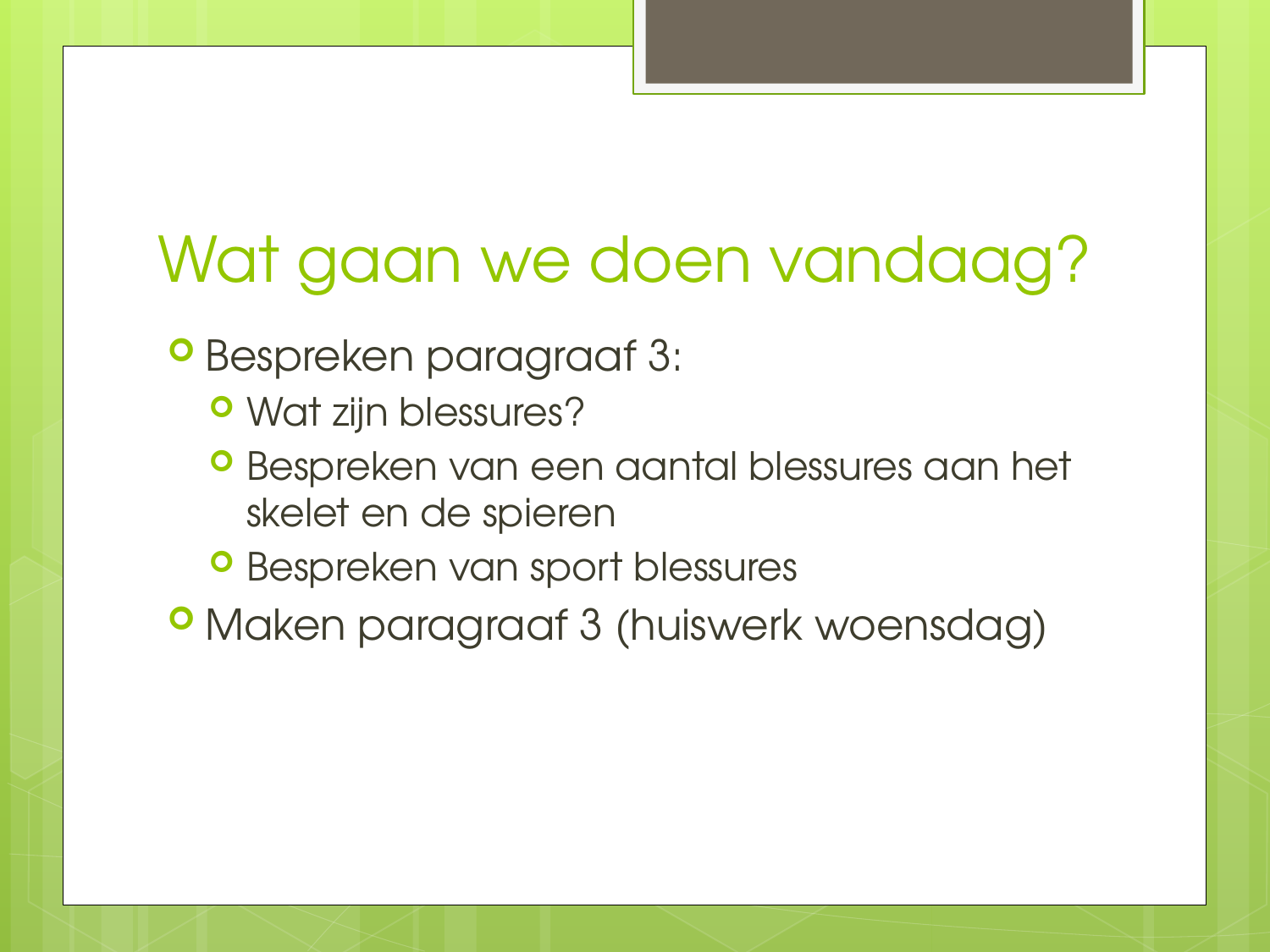

# Wat gaan we doen vandaag?
Bespreken paragraaf 3:
Wat zijn blessures?
Bespreken van een aantal blessures aan het skelet en de spieren
Bespreken van sport blessures
Maken paragraaf 3 (huiswerk woensdag)